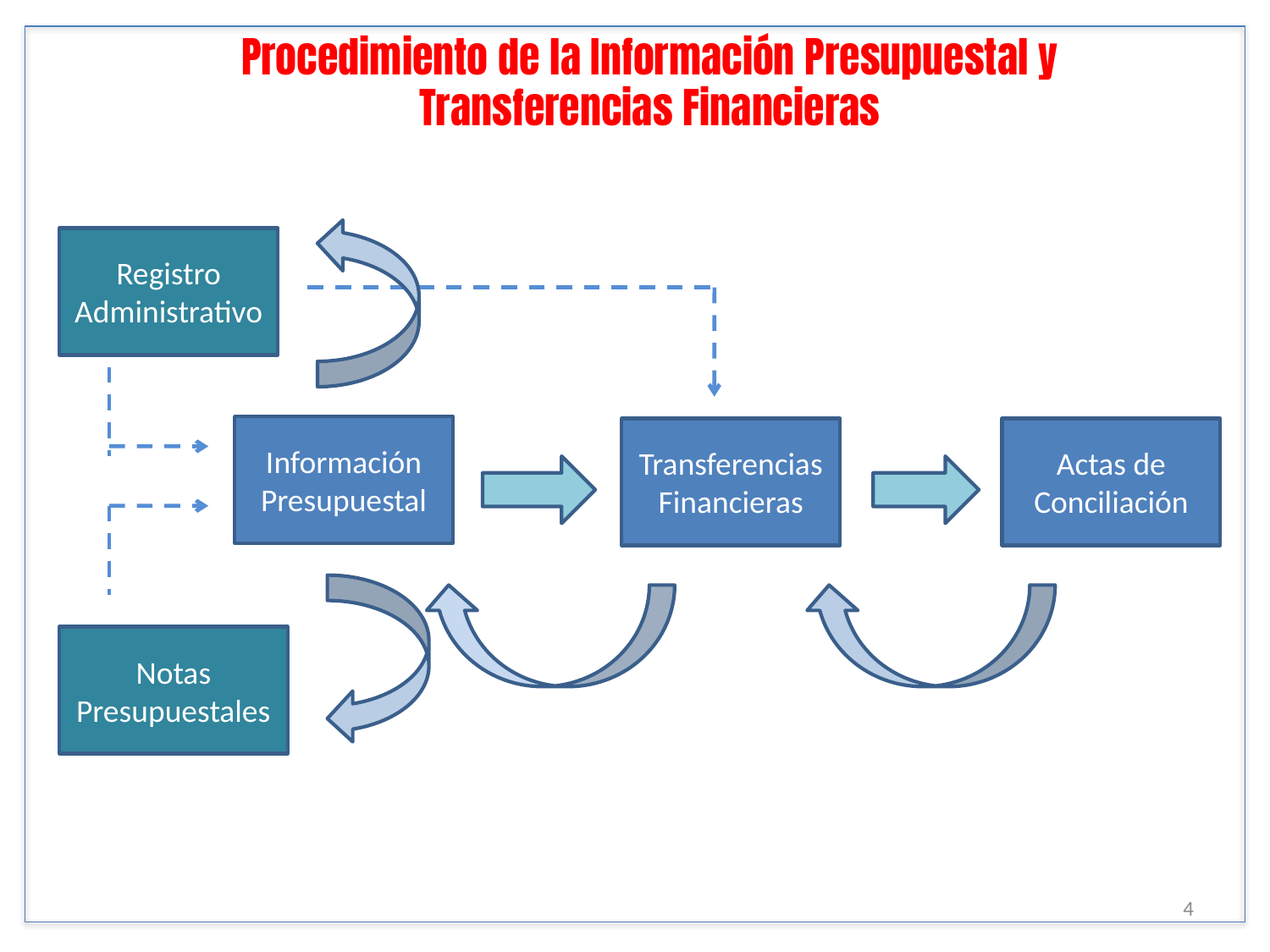

Procedimiento de la Información Presupuestal y Transferencias Financieras
Registro Administrativo

Información Presupuestal
Transferencias Financieras
Actas de Conciliación

Notas Presupuestales
4